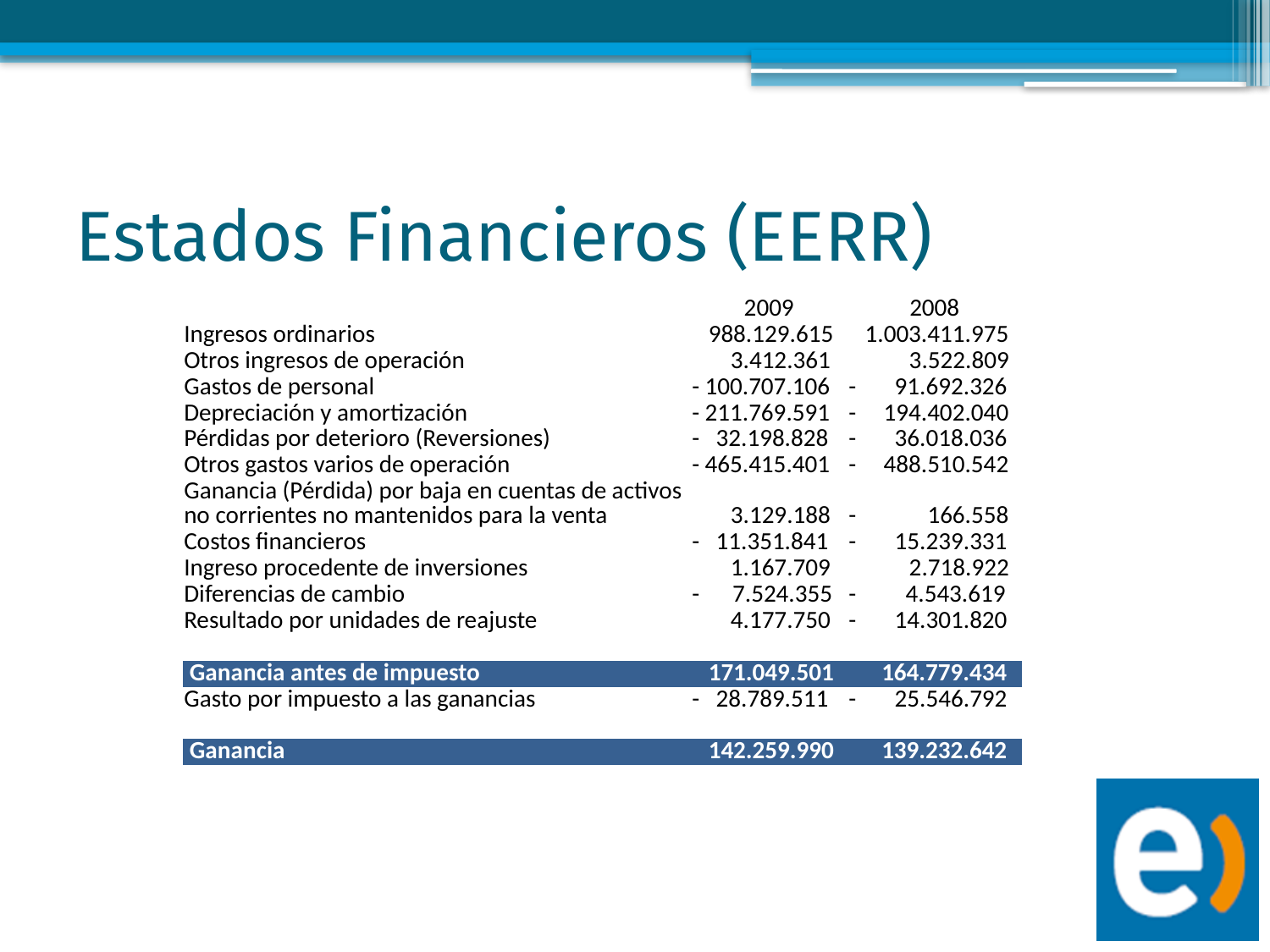

# Estados Financieros (EERR)
|  | 2009 | 2008 |
| --- | --- | --- |
| Ingresos ordinarios | 988.129.615 | 1.003.411.975 |
| Otros ingresos de operación | 3.412.361 | 3.522.809 |
| Gastos de personal | - 100.707.106 | - 91.692.326 |
| Depreciación y amortización | - 211.769.591 | - 194.402.040 |
| Pérdidas por deterioro (Reversiones) | - 32.198.828 | - 36.018.036 |
| Otros gastos varios de operación | - 465.415.401 | - 488.510.542 |
| Ganancia (Pérdida) por baja en cuentas de activos no corrientes no mantenidos para la venta | 3.129.188 | - 166.558 |
| Costos financieros | - 11.351.841 | - 15.239.331 |
| Ingreso procedente de inversiones | 1.167.709 | 2.718.922 |
| Diferencias de cambio | - 7.524.355 | - 4.543.619 |
| Resultado por unidades de reajuste | 4.177.750 | - 14.301.820 |
|  |  |  |
| Ganancia antes de impuesto | 171.049.501 | 164.779.434 |
| Gasto por impuesto a las ganancias | - 28.789.511 | - 25.546.792 |
|  |  |  |
| Ganancia | 142.259.990 | 139.232.642 |